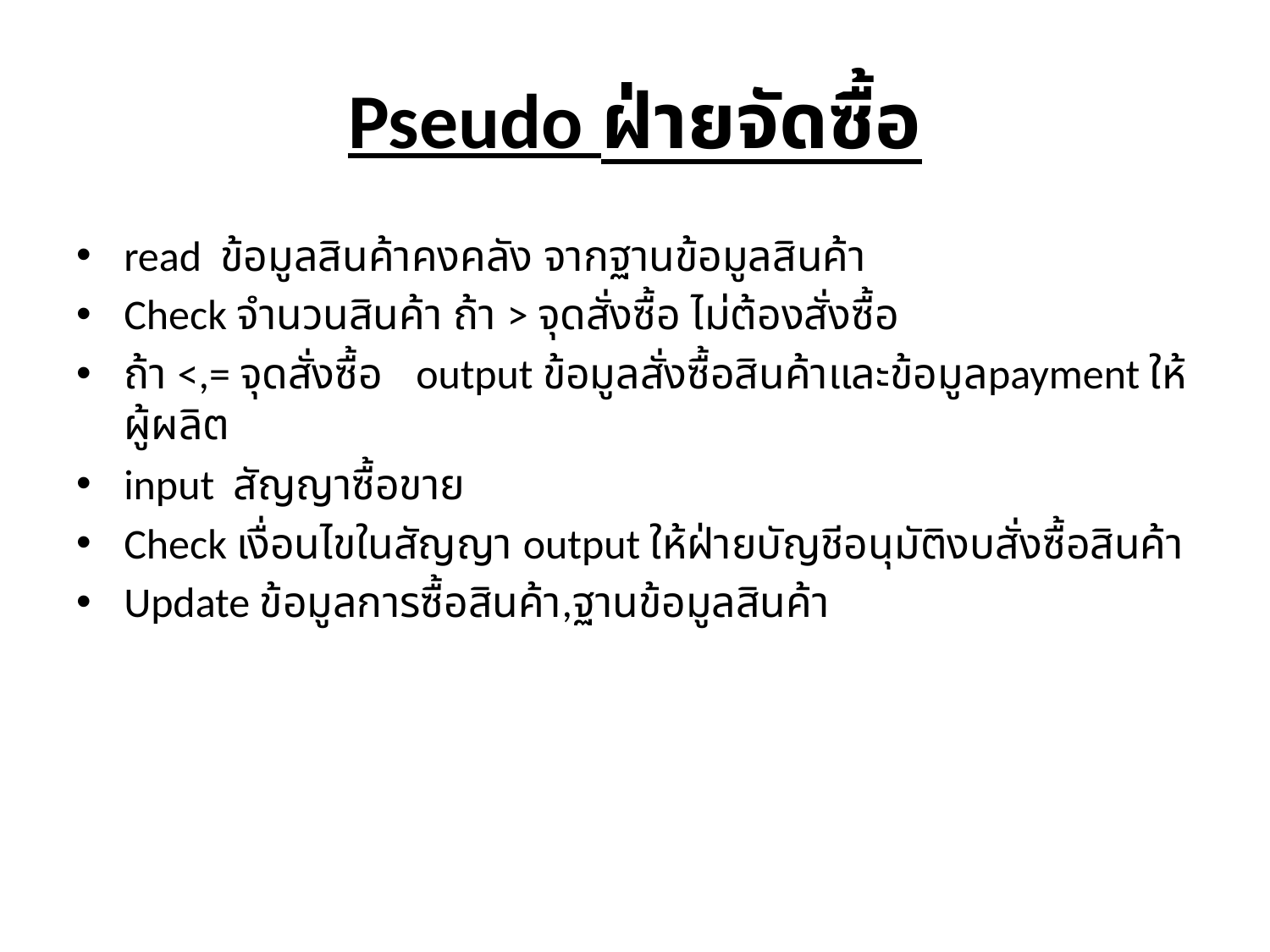

# Pseudo ฝ่ายจัดซื้อ
read  ข้อมูลสินค้าคงคลัง จากฐานข้อมูลสินค้า
Check จำนวนสินค้า ถ้า > จุดสั่งซื้อ ไม่ต้องสั่งซื้อ
ถ้า <,= จุดสั่งซื้อ   output ข้อมูลสั่งซื้อสินค้าและข้อมูลpayment ให้ผู้ผลิต
input  สัญญาซื้อขาย
Check เงื่อนไขในสัญญา output ให้ฝ่ายบัญชีอนุมัติงบสั่งซื้อสินค้า
Update ข้อมูลการซื้อสินค้า,ฐานข้อมูลสินค้า